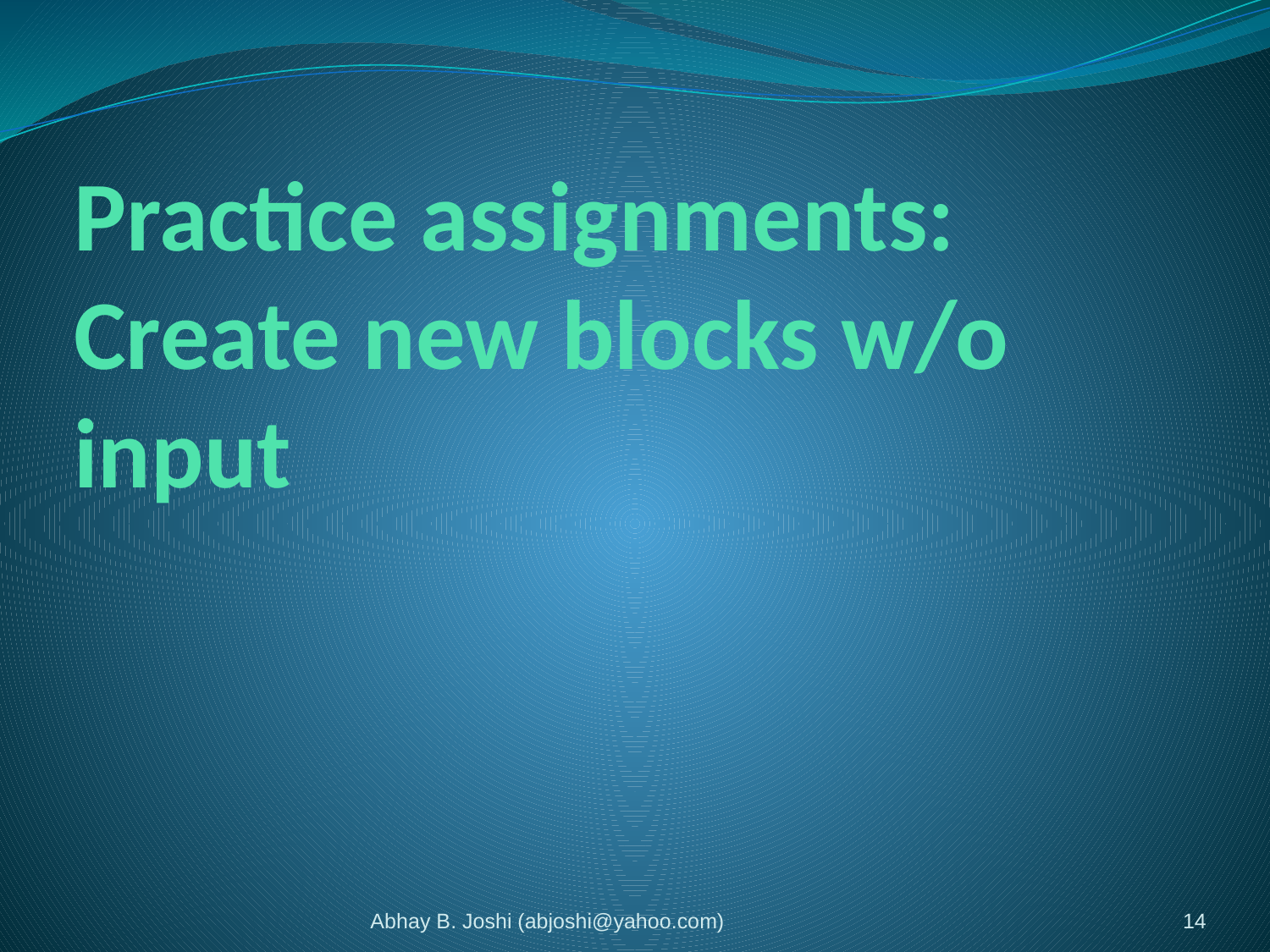

# Practice assignments: Create new blocks w/o input
Abhay B. Joshi (abjoshi@yahoo.com)
14